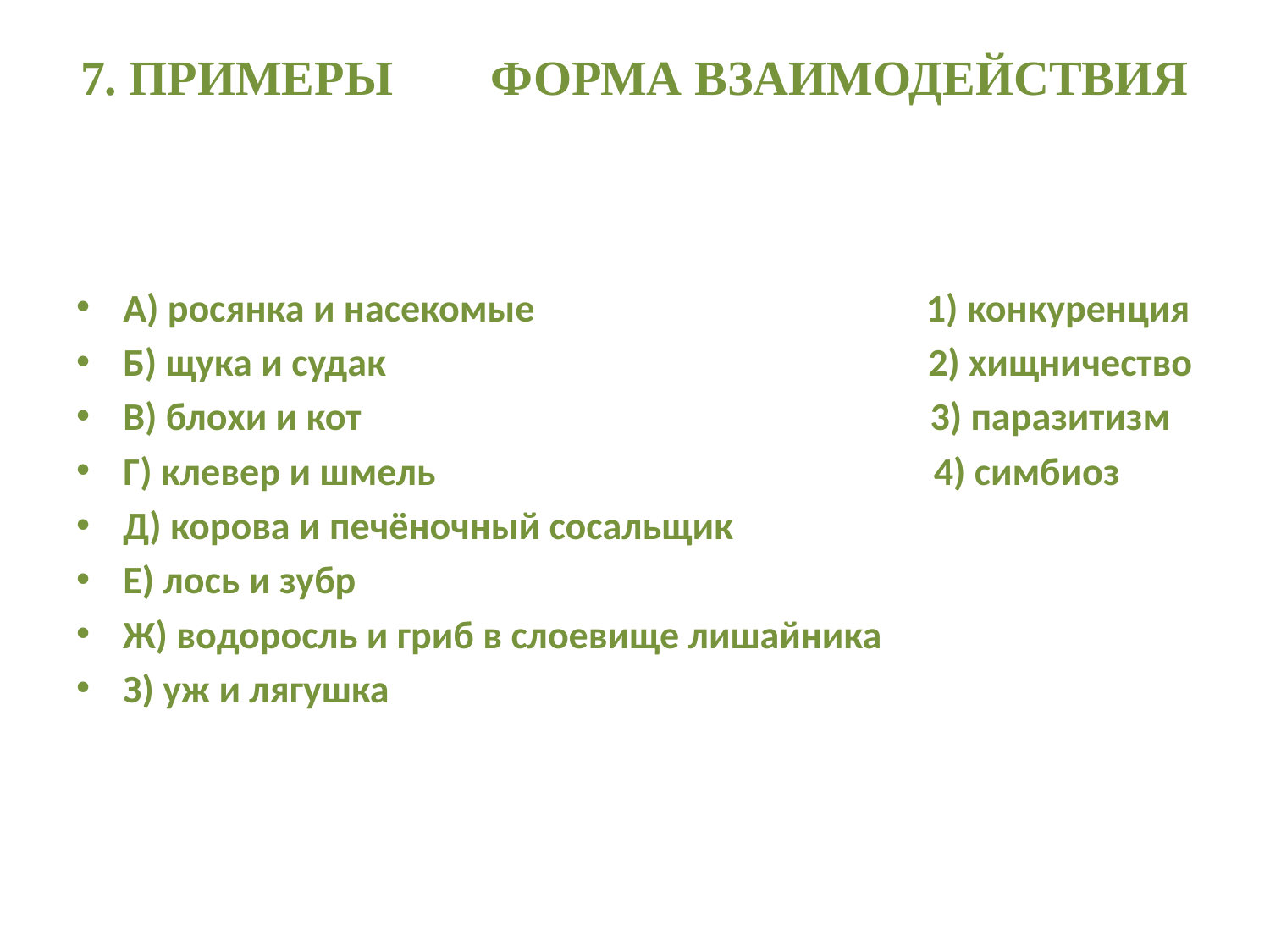

# 7. ПРИМЕРЫ        ФОРМА ВЗАИМОДЕЙСТВИЯ

А) росянка и насекомые                                            1) конкуренция
Б) щука и судак                                                             2) хищничество
В) блохи и кот                                                                3) паразитизм
Г) клевер и шмель                                                        4) симбиоз
Д) корова и печёночный сосальщик
Е) лось и зубр
Ж) водоросль и гриб в слоевище лишайника
З) уж и лягушка